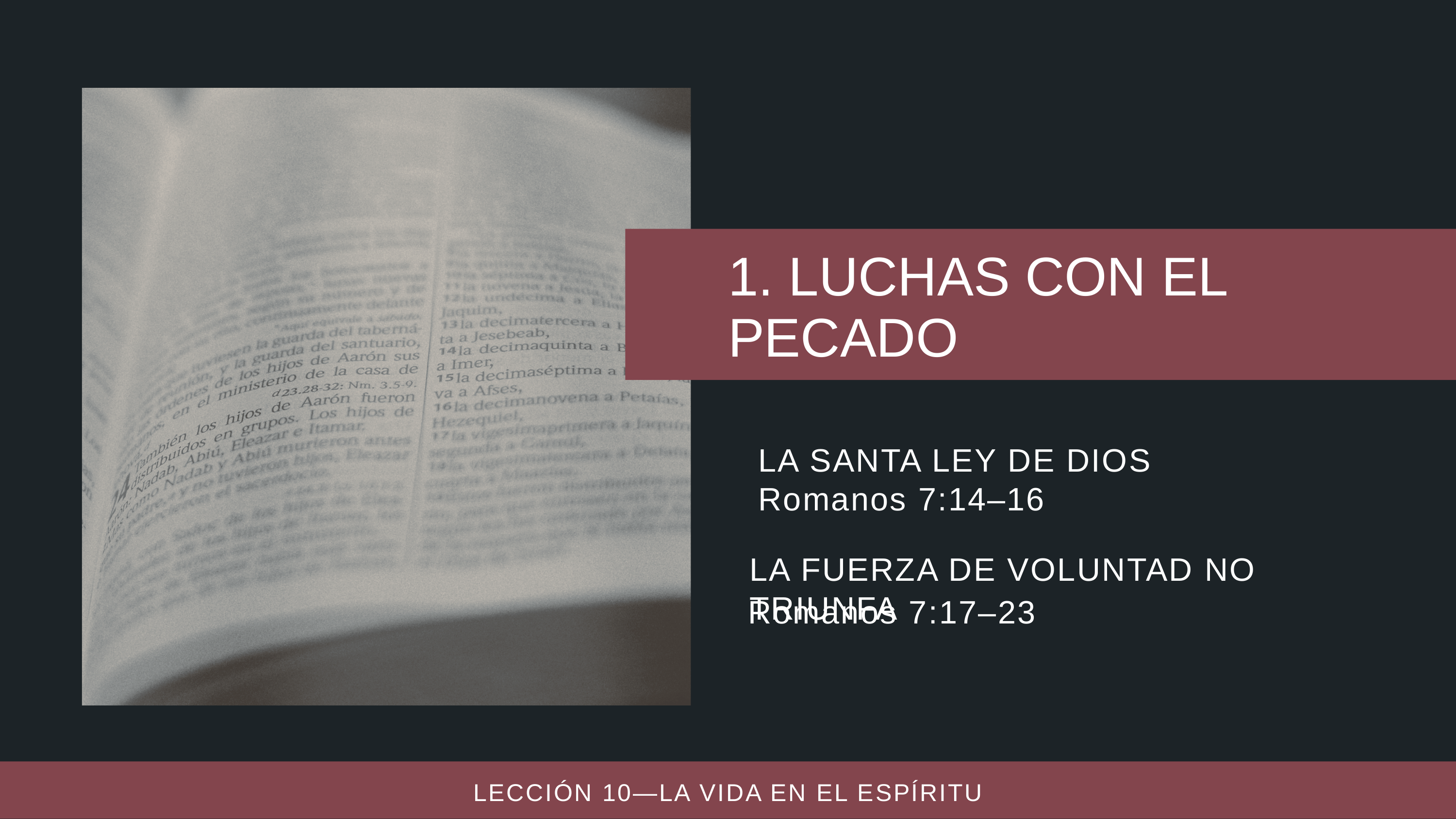

LA SANTA LEY DE DIOS
Romanos 7:14–16
LA FUERZA DE VOLUNTAD NO TRIUNFA
Romanos 7:17–23